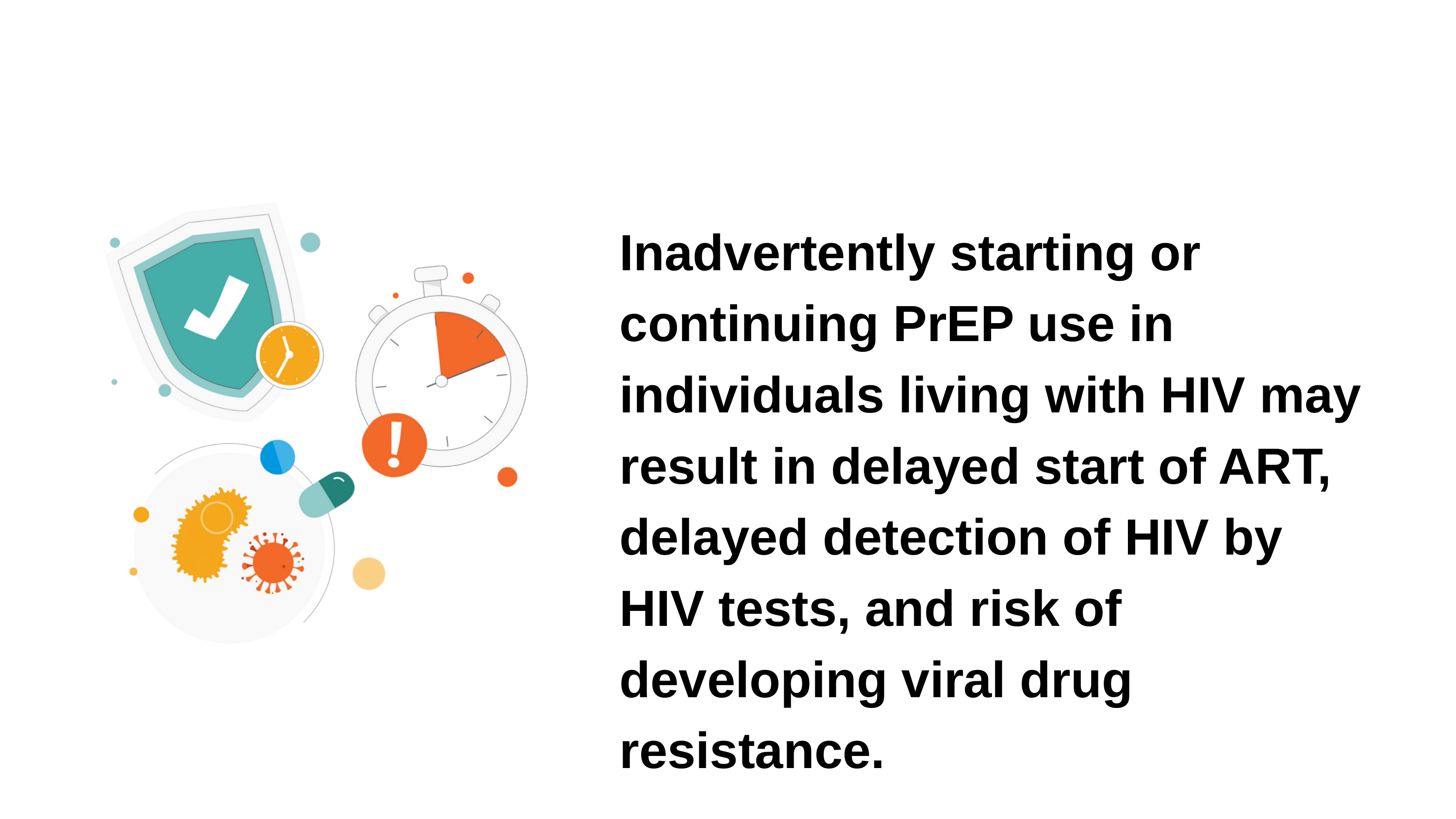

Inadvertently starting or continuing PrEP use in individuals living with HIV may result in delayed start of ART, delayed detection of HIV by HIV tests, and risk of developing viral drug resistance.